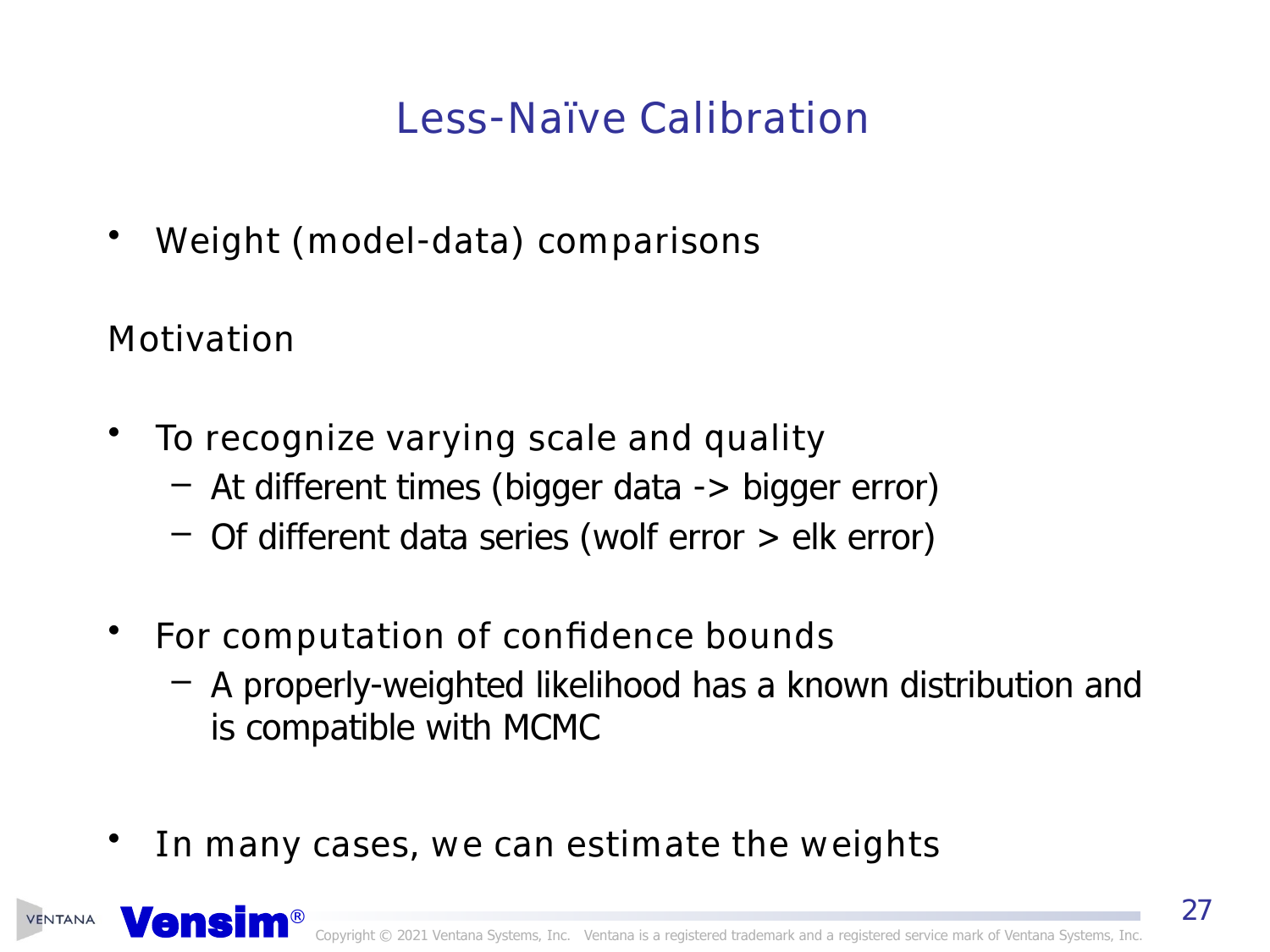

# Less-Naïve Calibration
Weight (model-data) comparisons

Motivation

To recognize varying scale and quality
At different times (bigger data -> bigger error)
Of different data series (wolf error > elk error)

For computation of confidence bounds
A properly-weighted likelihood has a known distribution and is compatible with MCMC

In many cases, we can estimate the weights